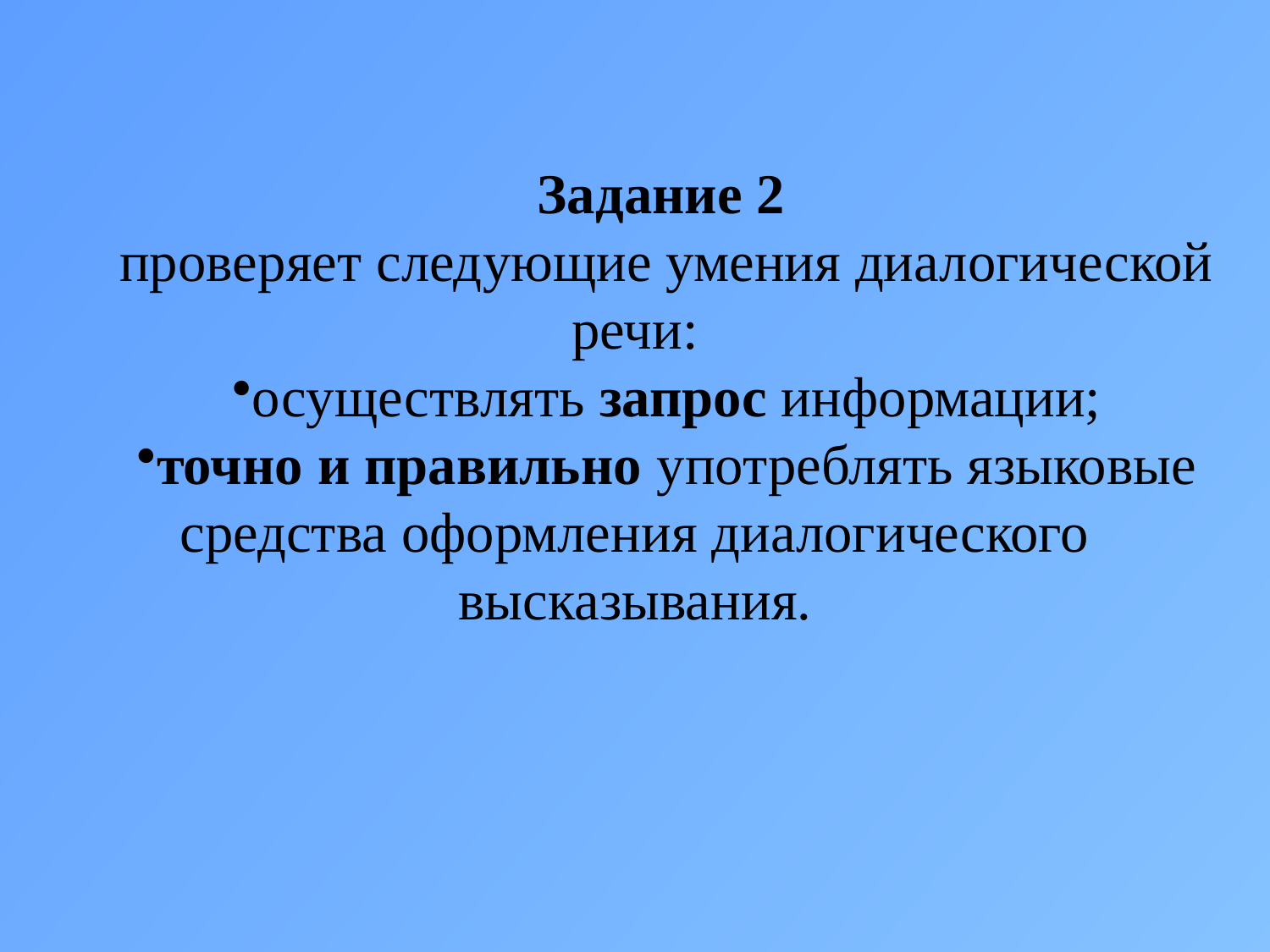

Задание 2
проверяет следующие умения диалогической речи:
осуществлять запрос информации;
точно и правильно употреблять языковые средства оформления диалогического высказывания.